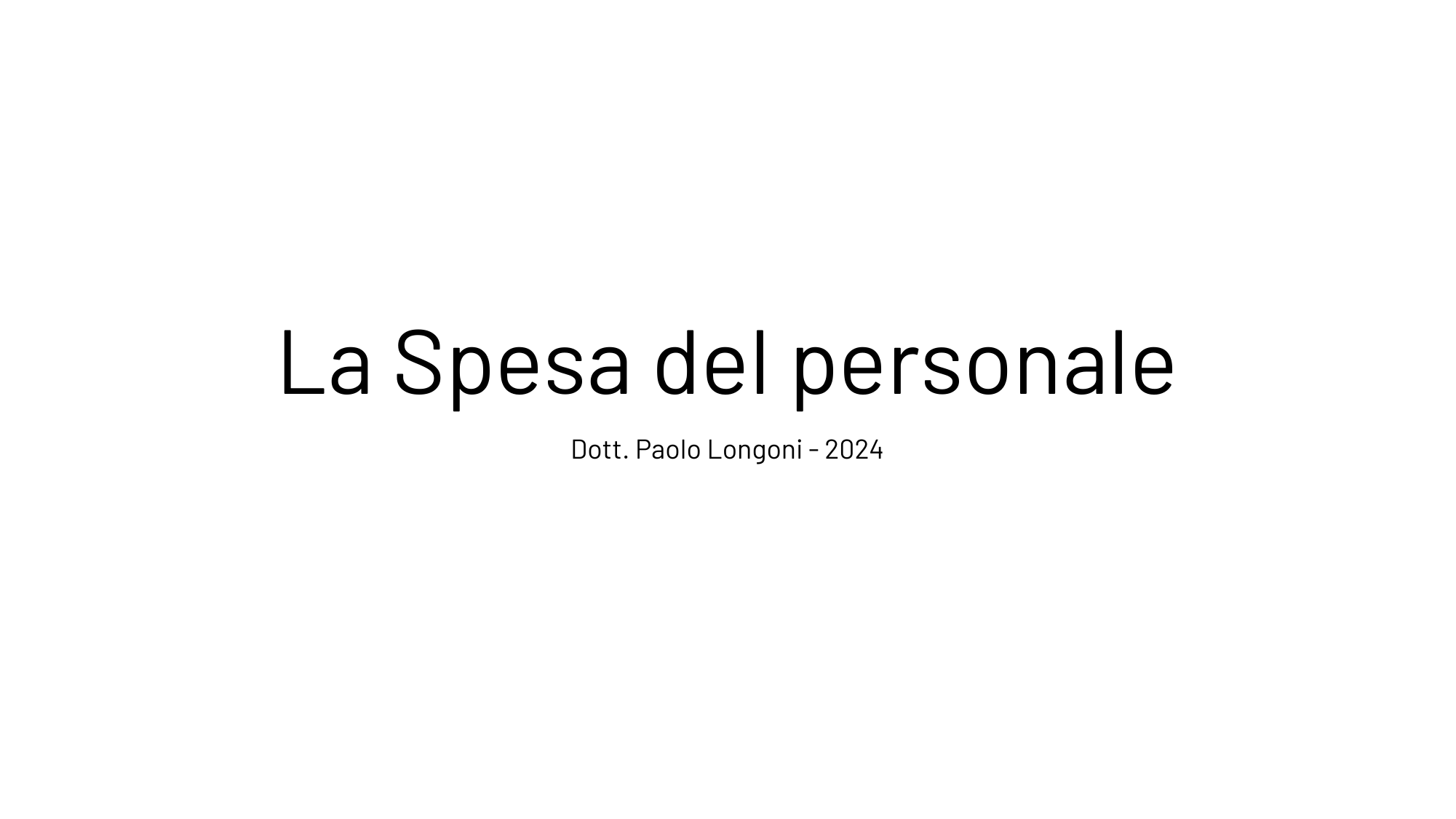

# La Spesa del personale
Dott. Paolo Longoni - 2024